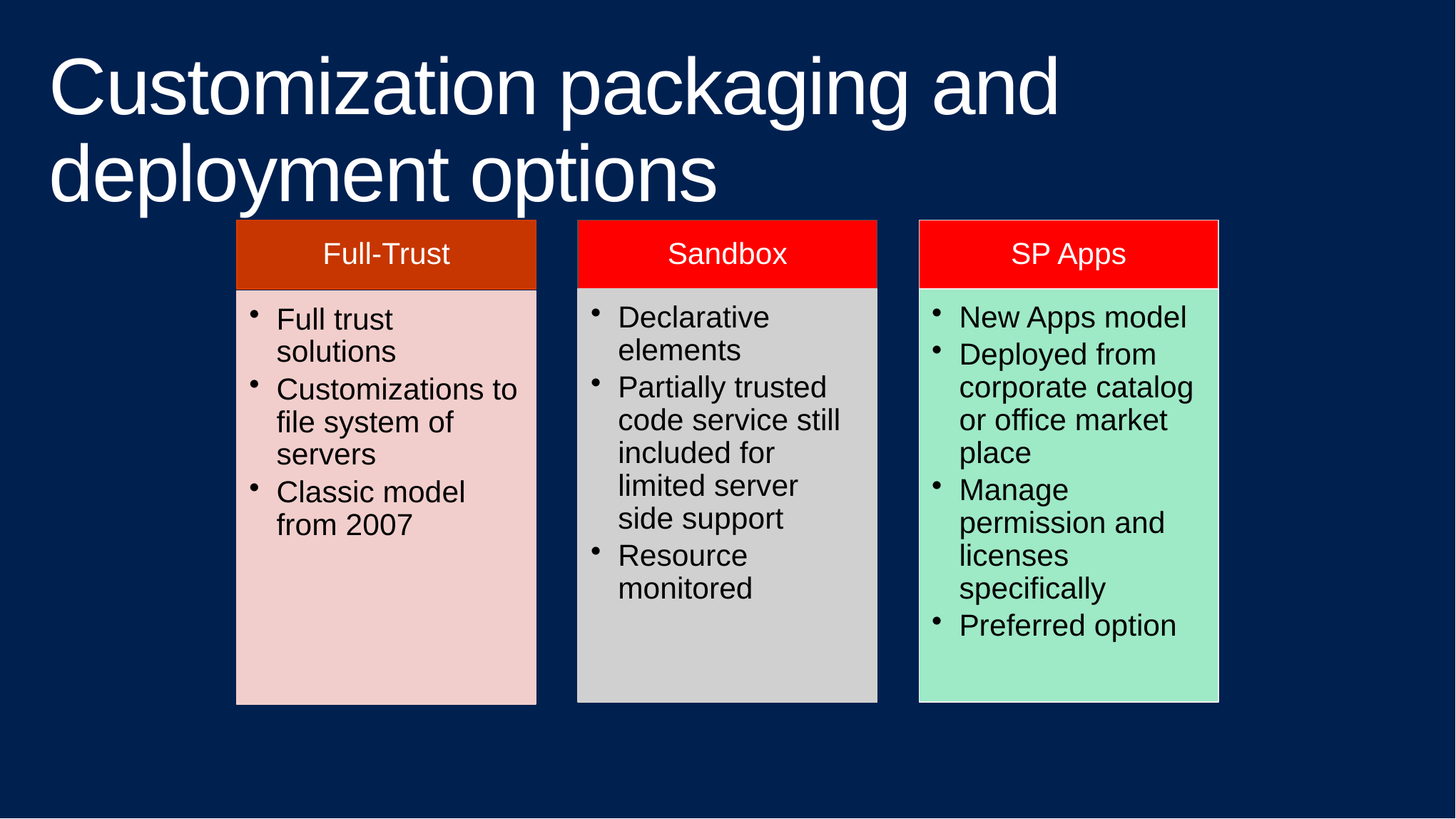

# Customization packaging and deployment options
Full-Trust
Sandbox
SP Apps
Declarative elements
Partially trusted code service still included for limited server side support
Resource monitored
New Apps model
Deployed from corporate catalog or office market place
Manage permission and licenses specifically
Preferred option
Full trust solutions
Customizations to file system of servers
Classic model from 2007